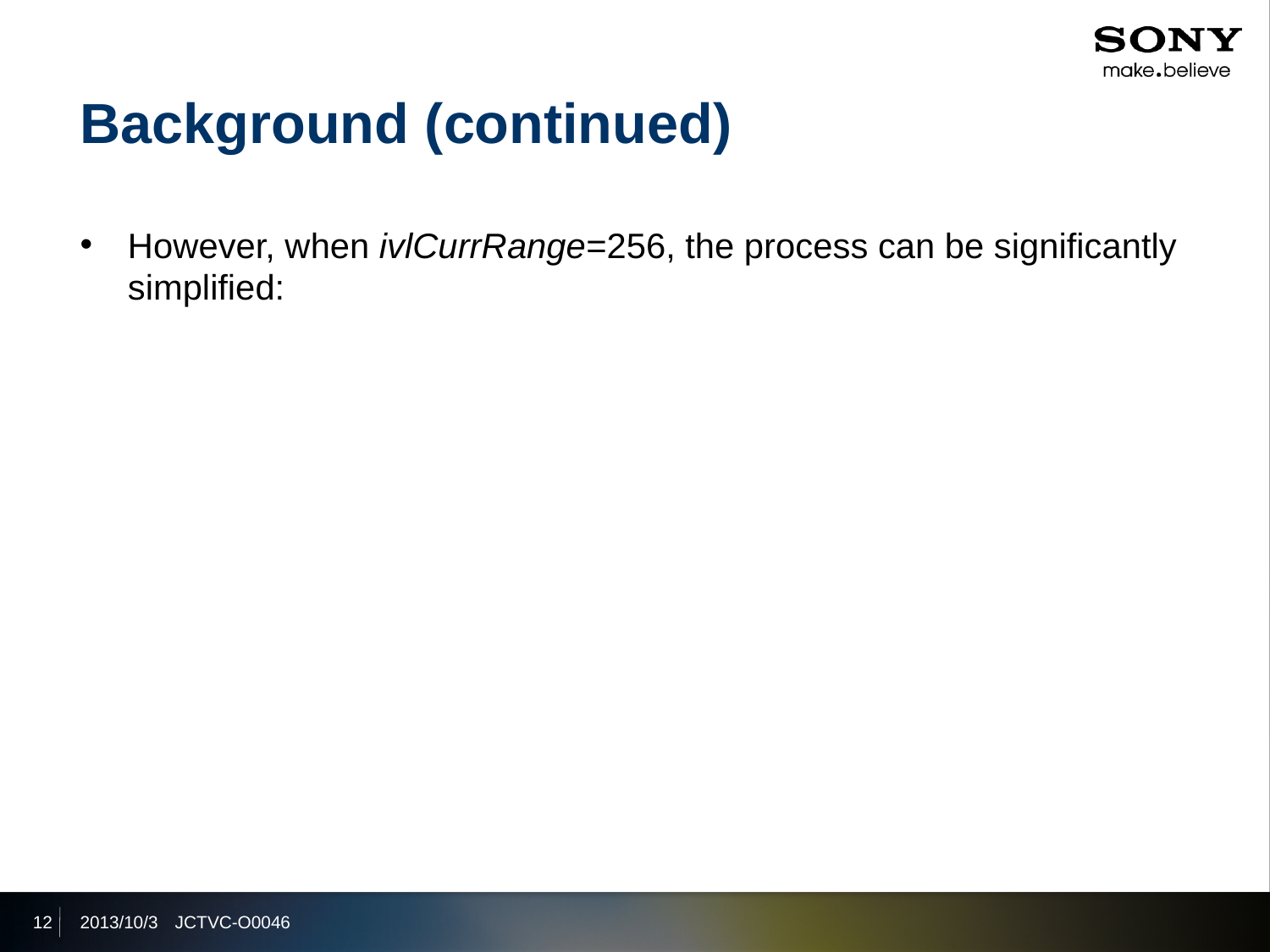

# Background (continued)

However, when ivlCurrRange=256, the process can be significantly simplified:

12
2013/10/3
JCTVC-O0046